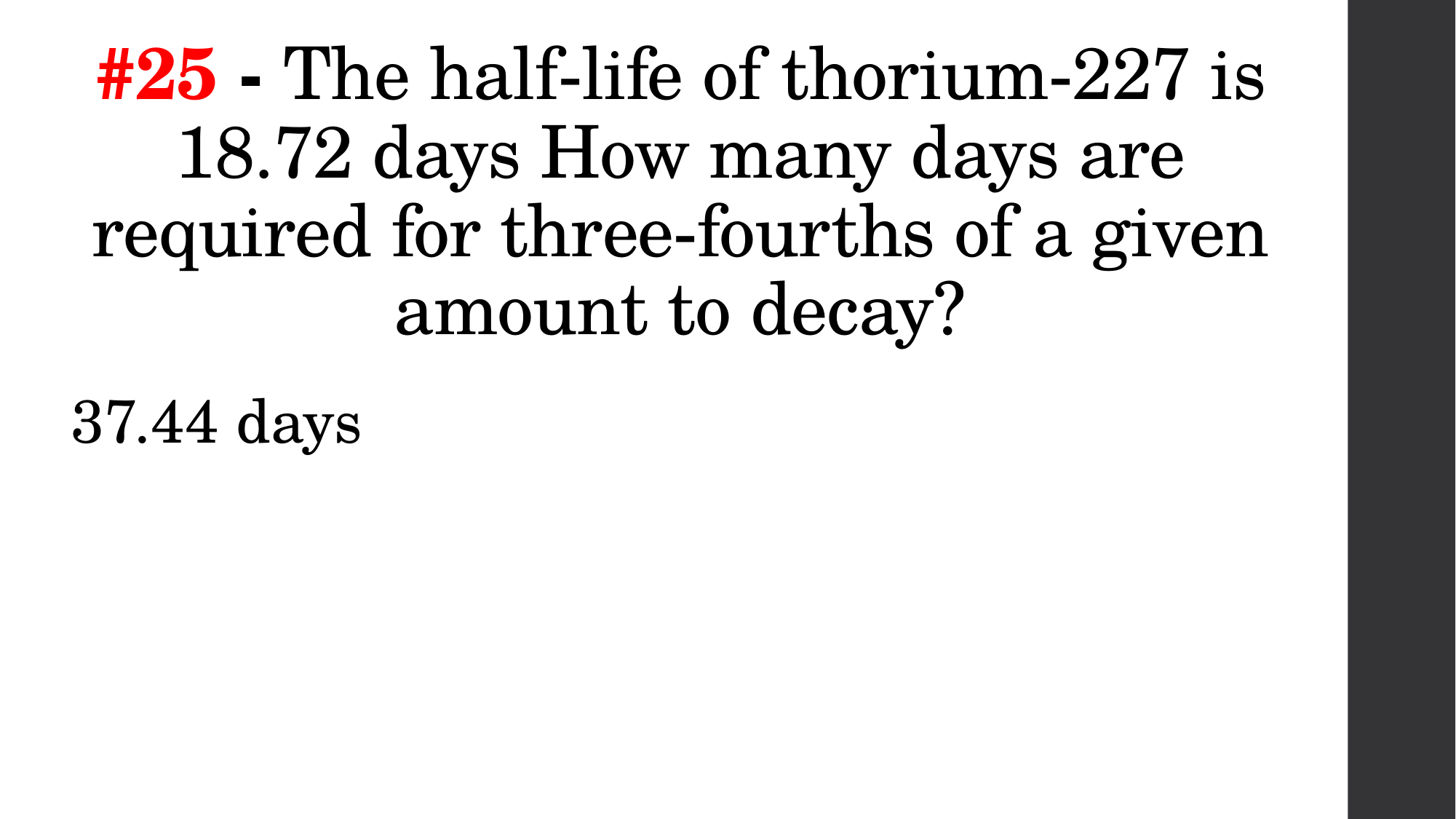

# #25 - The half-life of thorium-227 is 18.72 days How many days are required for three-fourths of a given amount to decay?
37.44 days